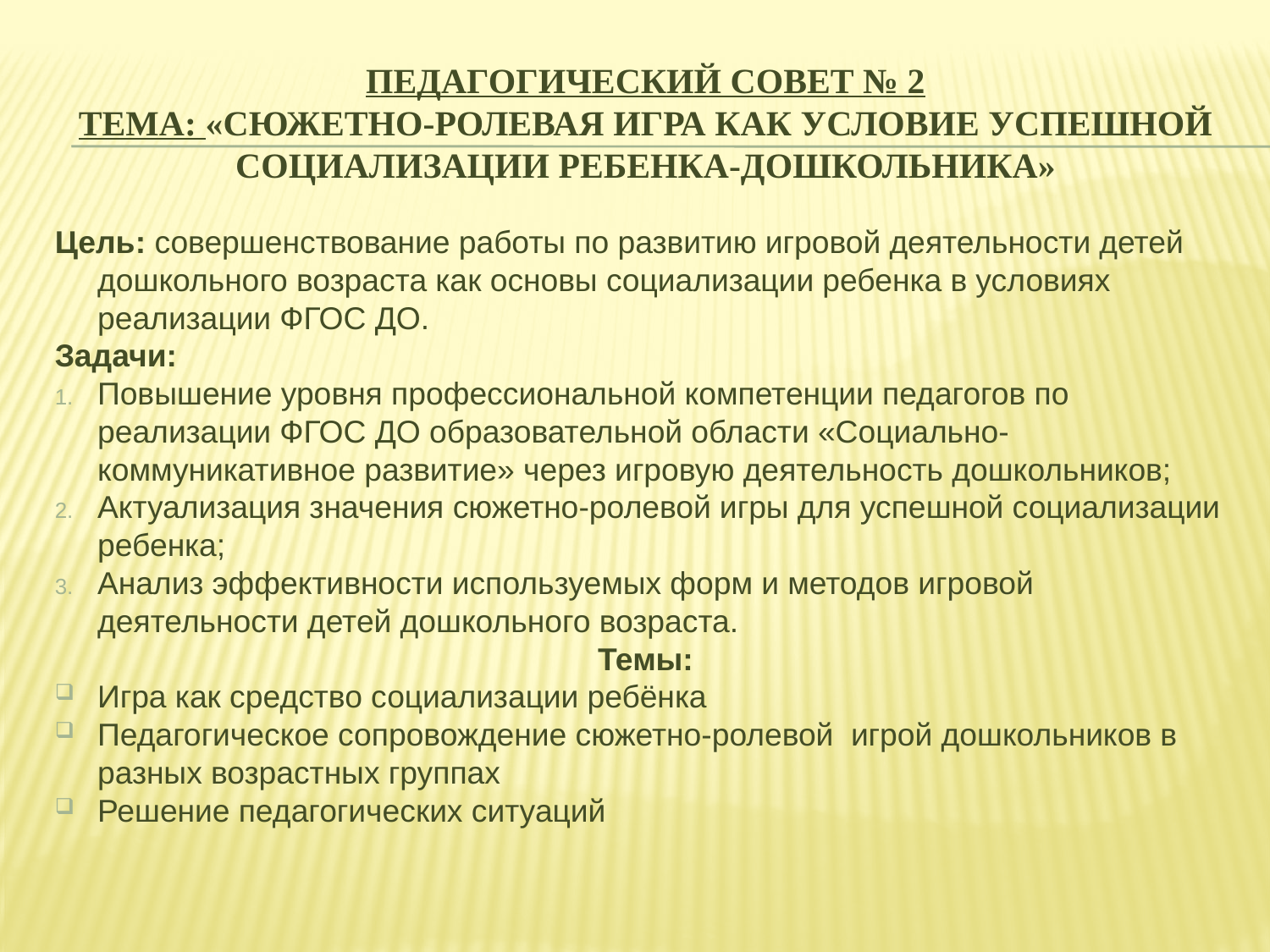

# Педагогический совет № 2 Тема: «Сюжетно-ролевая игра как условие успешной социализации ребенка-дошкольника»
Цель: совершенствование работы по развитию игровой деятельности детей дошкольного возраста как основы социализации ребенка в условиях реализации ФГОС ДО.
Задачи:
Повышение уровня профессиональной компетенции педагогов по реализации ФГОС ДО образовательной области «Социально-коммуникативное развитие» через игровую деятельность дошкольников;
Актуализация значения сюжетно-ролевой игры для успешной социализации ребенка;
Анализ эффективности используемых форм и методов игровой деятельности детей дошкольного возраста.
Темы:
Игра как средство социализации ребёнка
Педагогическое сопровождение сюжетно-ролевой  игрой дошкольников в разных возрастных группах
Решение педагогических ситуаций